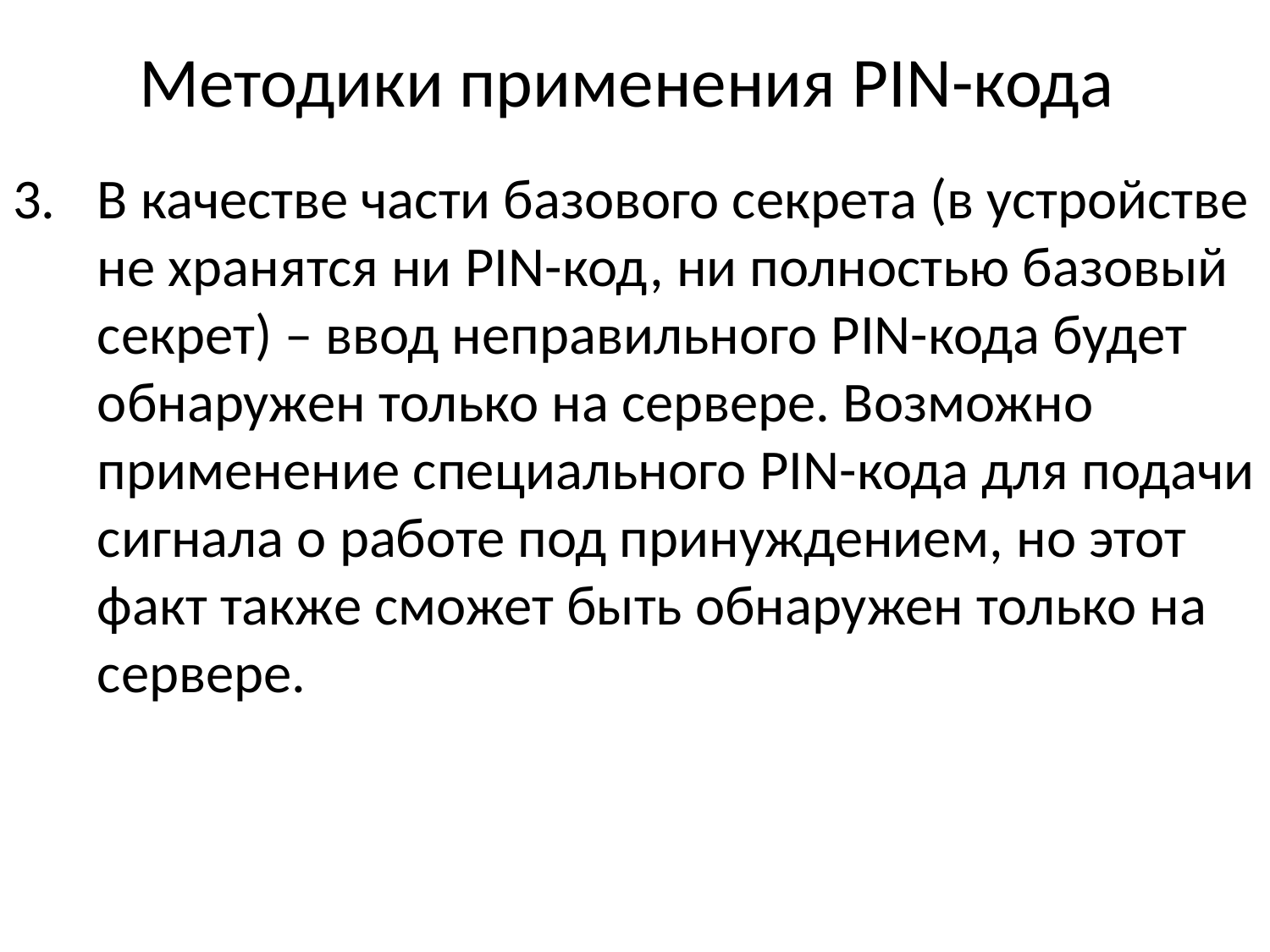

# Методики применения PIN-кода
В качестве части базового секрета (в устройстве не хранятся ни PIN-код, ни полностью базовый секрет) – ввод неправильного PIN-кода будет обнаружен только на сервере. Возможно применение специального PIN-кода для подачи сигнала о работе под принуждением, но этот факт также сможет быть обнаружен только на сервере.